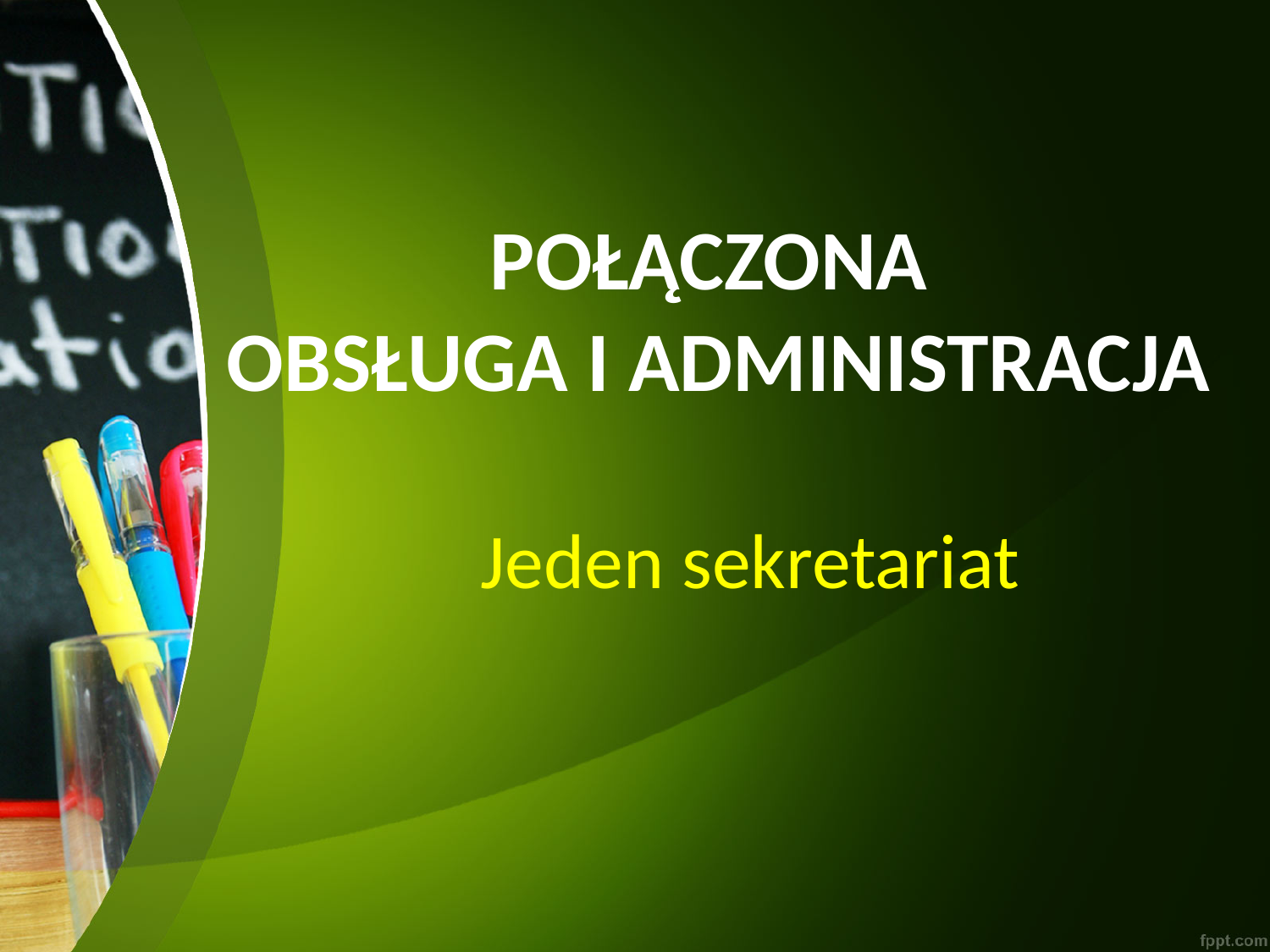

POŁĄCZONA
OBSŁUGA I ADMINISTRACJA
# Jeden sekretariat